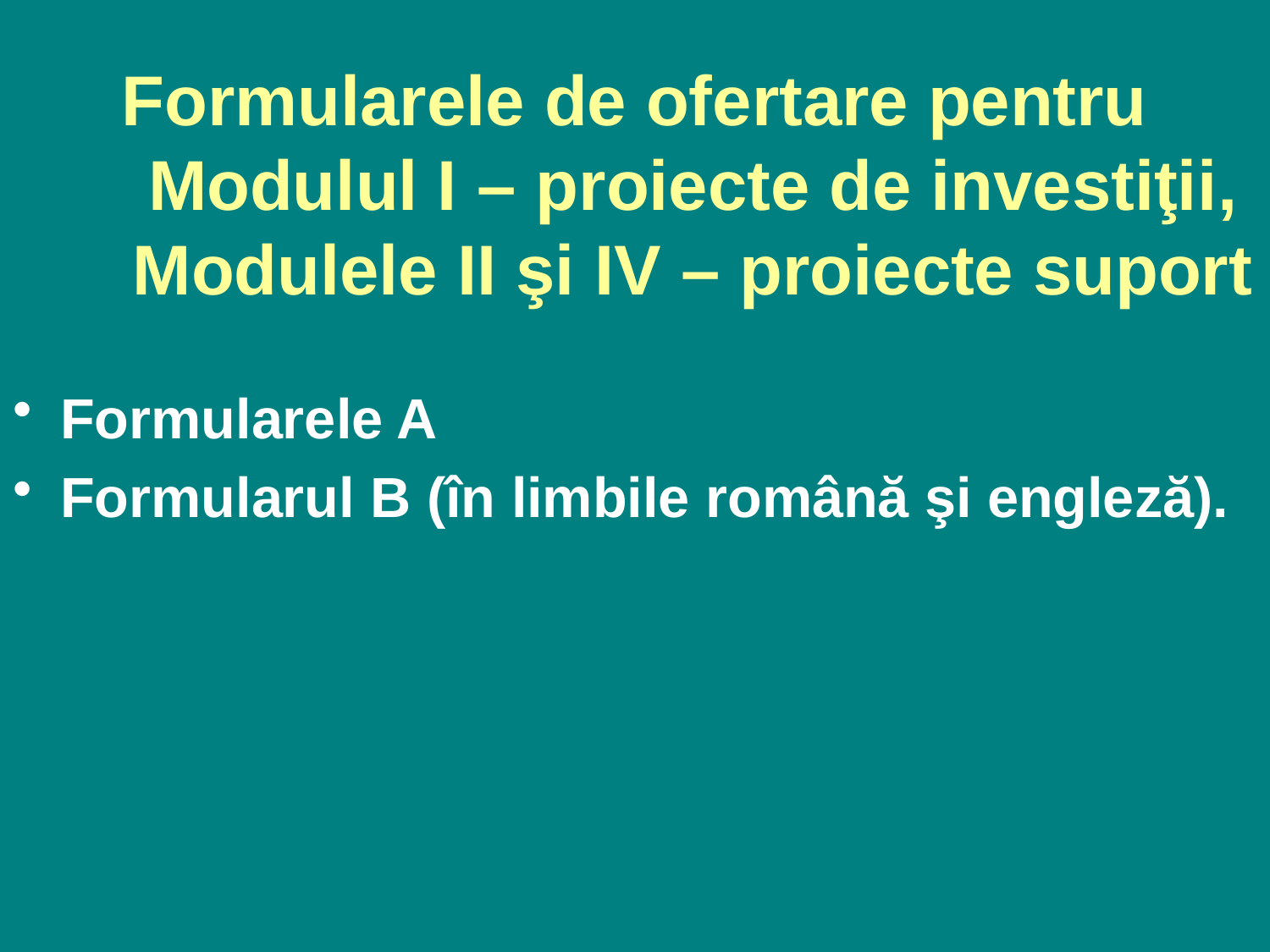

# Formularele de ofertare pentru Modulul I – proiecte de investiţii, Modulele II şi IV – proiecte suport
Formularele A
Formularul B (în limbile română şi engleză).